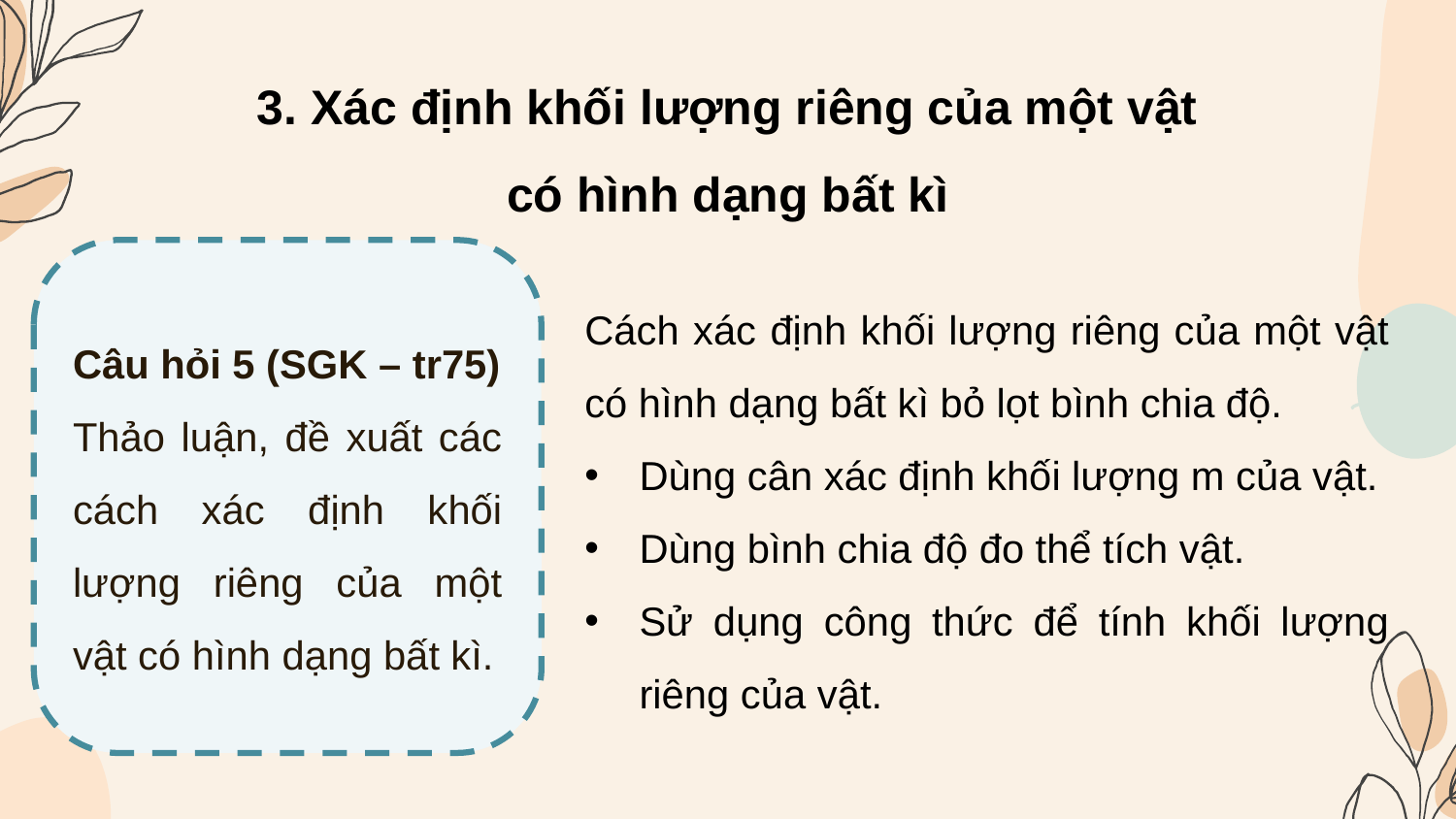

3. Xác định khối lượng riêng của một vật có hình dạng bất kì
Câu hỏi 5 (SGK – tr75)
Thảo luận, đề xuất các cách xác định khối lượng riêng của một vật có hình dạng bất kì.
Cách xác định khối lượng riêng của một vật có hình dạng bất kì bỏ lọt bình chia độ.
Dùng cân xác định khối lượng m của vật.
Dùng bình chia độ đo thể tích vật.
Sử dụng công thức để tính khối lượng riêng của vật.